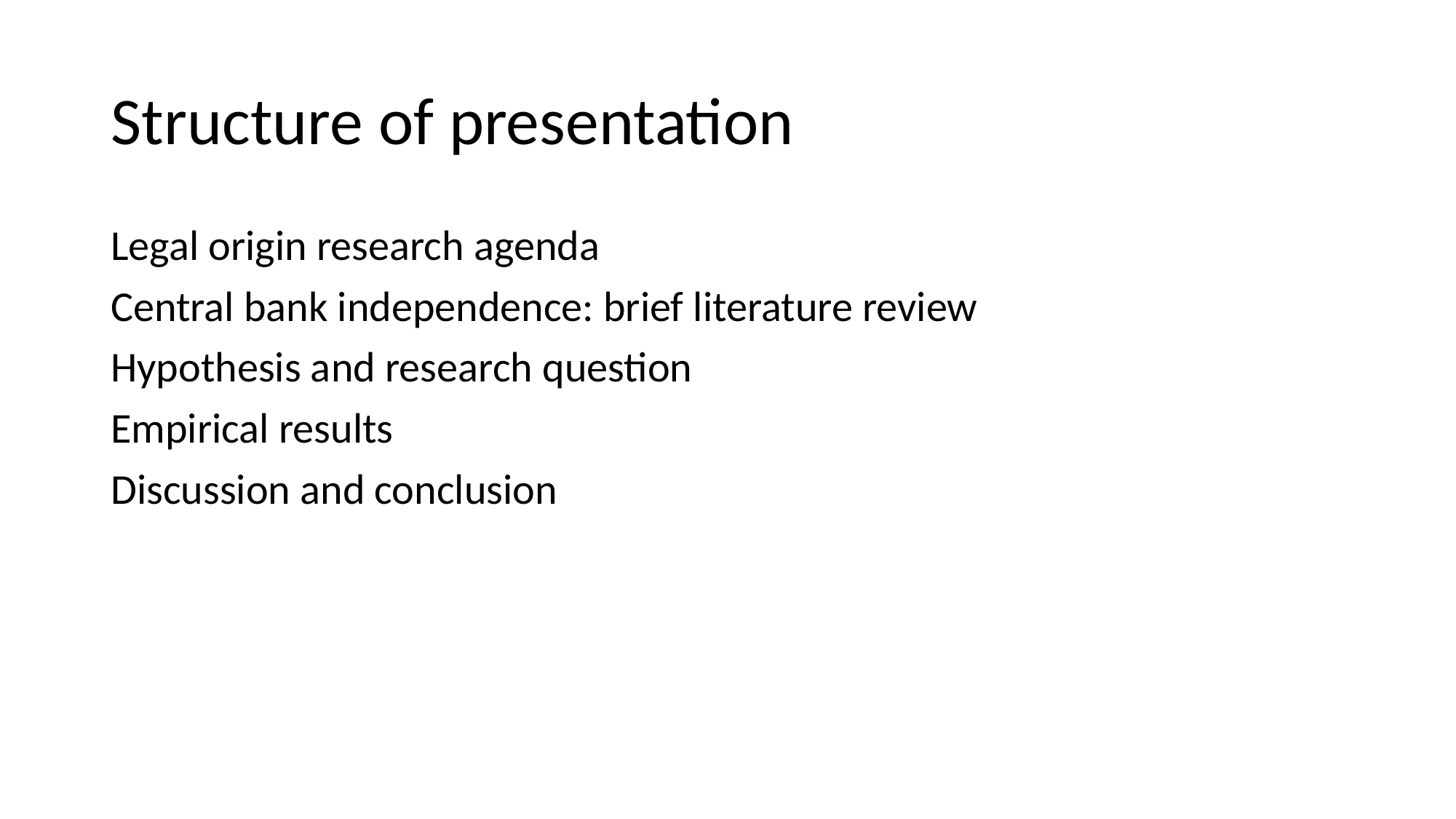

# Structure of presentation
Legal origin research agenda
Central bank independence: brief literature review
Hypothesis and research question
Empirical results
Discussion and conclusion